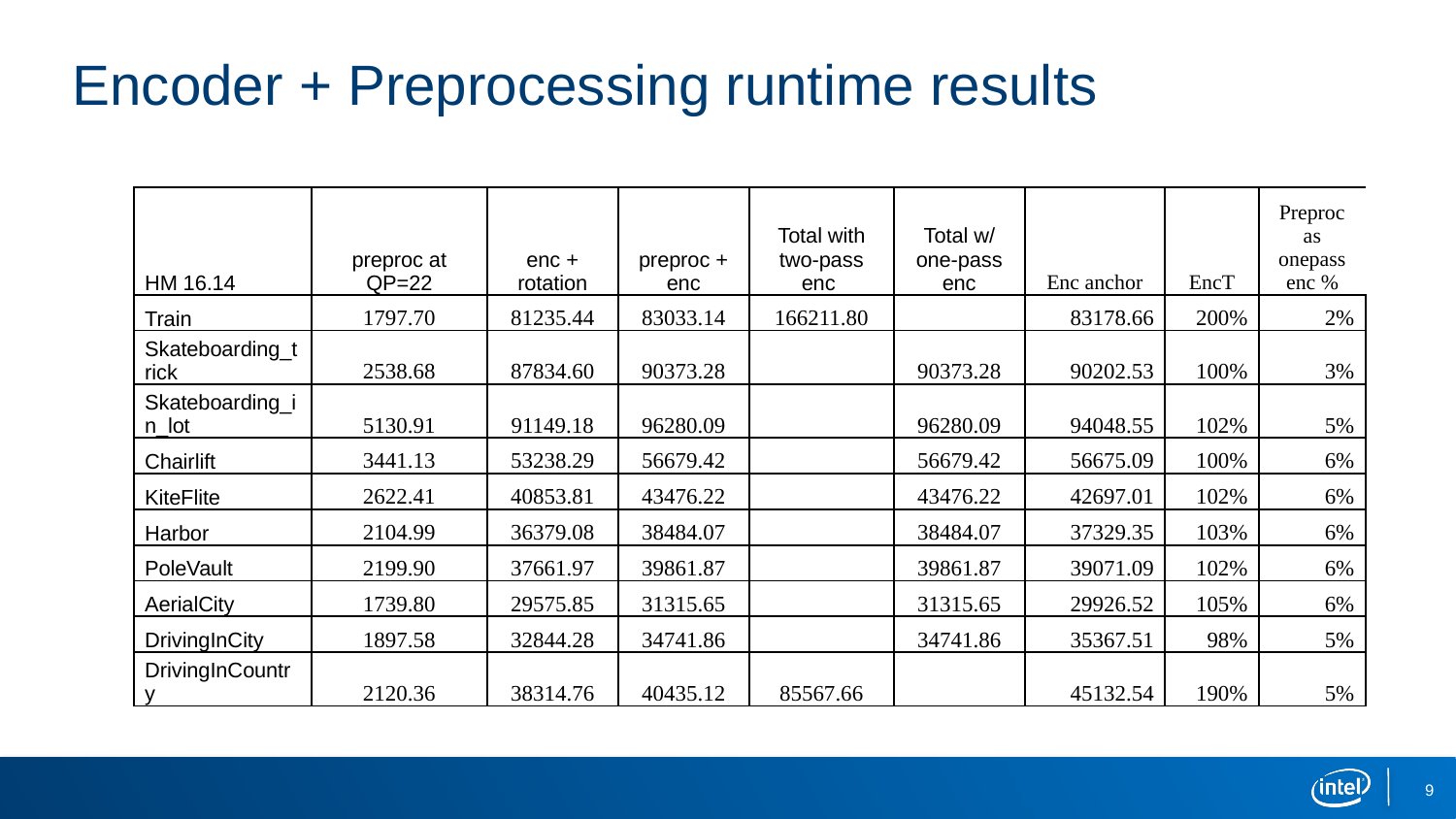

# Encoder + Preprocessing runtime results
| HM 16.14 | preproc at QP=22 | enc + rotation | preproc + enc | Total with two-pass enc | Total w/ one-pass enc | Enc anchor | EncT | Preproc as onepass enc % |
| --- | --- | --- | --- | --- | --- | --- | --- | --- |
| Train | 1797.70 | 81235.44 | 83033.14 | 166211.80 |  | 83178.66 | 200% | 2% |
| Skateboarding\_trick | 2538.68 | 87834.60 | 90373.28 |  | 90373.28 | 90202.53 | 100% | 3% |
| Skateboarding\_in\_lot | 5130.91 | 91149.18 | 96280.09 |  | 96280.09 | 94048.55 | 102% | 5% |
| Chairlift | 3441.13 | 53238.29 | 56679.42 |  | 56679.42 | 56675.09 | 100% | 6% |
| KiteFlite | 2622.41 | 40853.81 | 43476.22 |  | 43476.22 | 42697.01 | 102% | 6% |
| Harbor | 2104.99 | 36379.08 | 38484.07 |  | 38484.07 | 37329.35 | 103% | 6% |
| PoleVault | 2199.90 | 37661.97 | 39861.87 |  | 39861.87 | 39071.09 | 102% | 6% |
| AerialCity | 1739.80 | 29575.85 | 31315.65 |  | 31315.65 | 29926.52 | 105% | 6% |
| DrivingInCity | 1897.58 | 32844.28 | 34741.86 |  | 34741.86 | 35367.51 | 98% | 5% |
| DrivingInCountry | 2120.36 | 38314.76 | 40435.12 | 85567.66 |  | 45132.54 | 190% | 5% |
9